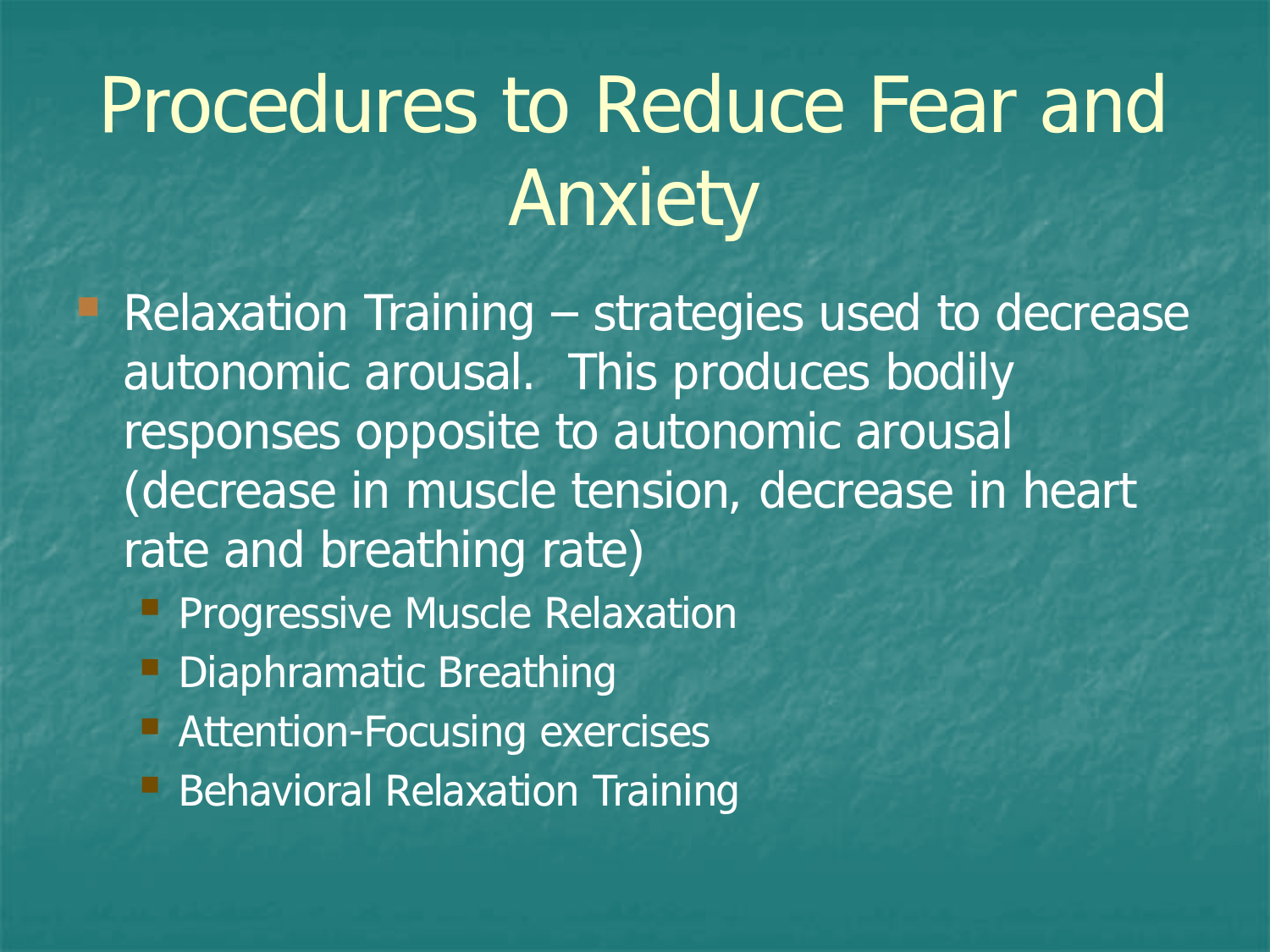

# Procedures to Reduce Fear and Anxiety
Relaxation Training – strategies used to decrease autonomic arousal.  This produces bodily responses opposite to autonomic arousal (decrease in muscle tension, decrease in heart rate and breathing rate)
Progressive Muscle Relaxation
Diaphramatic Breathing
Attention-Focusing exercises
Behavioral Relaxation Training